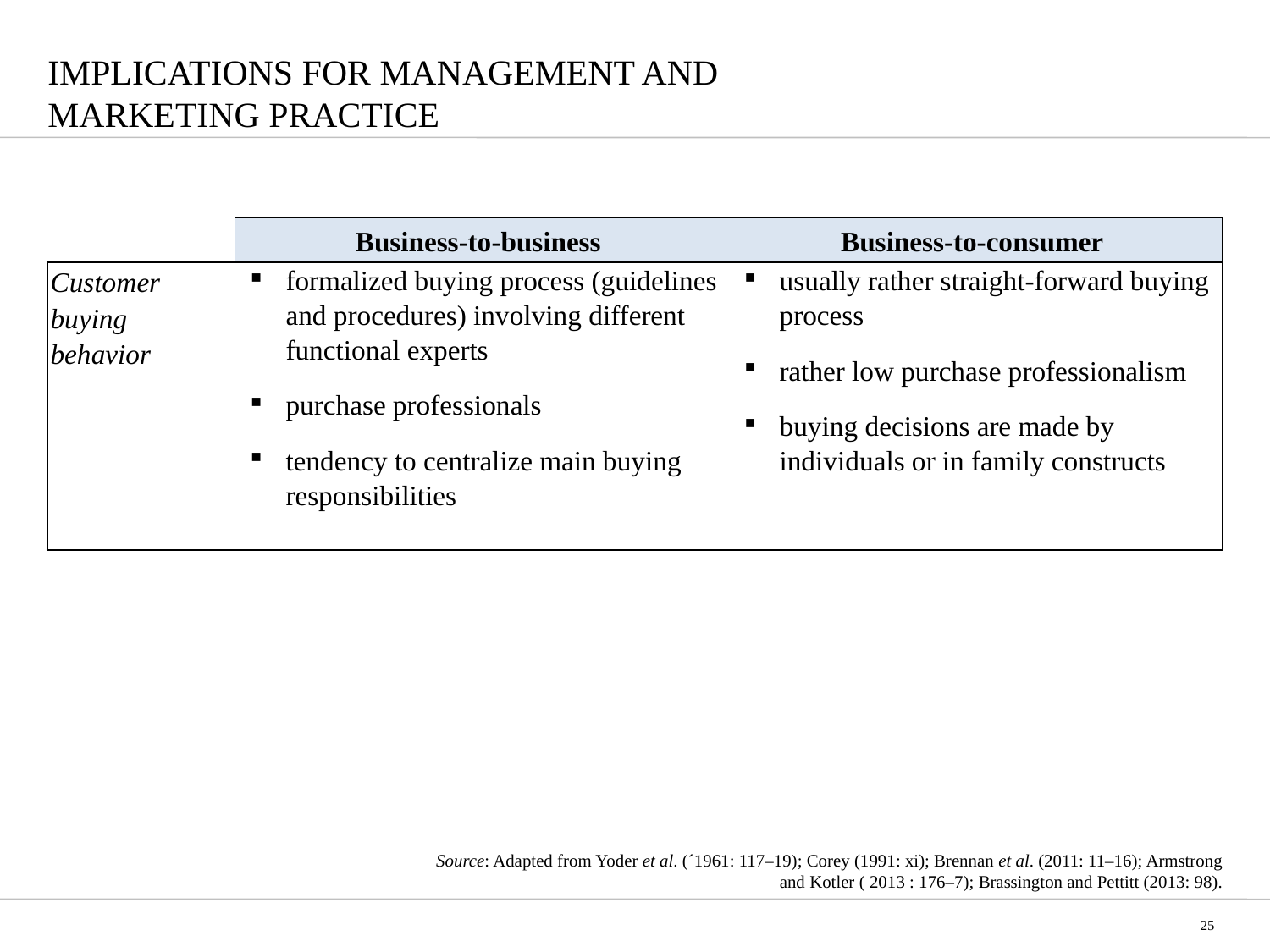

# IMPLICATIONS FOR MANAGEMENT AND MARKETING PRACTICE
|  | Business-to-business | Business-to-consumer |
| --- | --- | --- |
| Customer buying behavior | formalized buying process (guidelines and procedures) involving different functional experts purchase professionals tendency to centralize main buying responsibilities | usually rather straight-forward buying process rather low purchase professionalism buying decisions are made by individuals or in family constructs |
Source: Adapted from Yoder et al. (´1961: 117–19); Corey (1991: xi); Brennan et al. (2011: 11–16); Armstrong and Kotler ( 2013 : 176–7); Brassington and Pettitt (2013: 98).